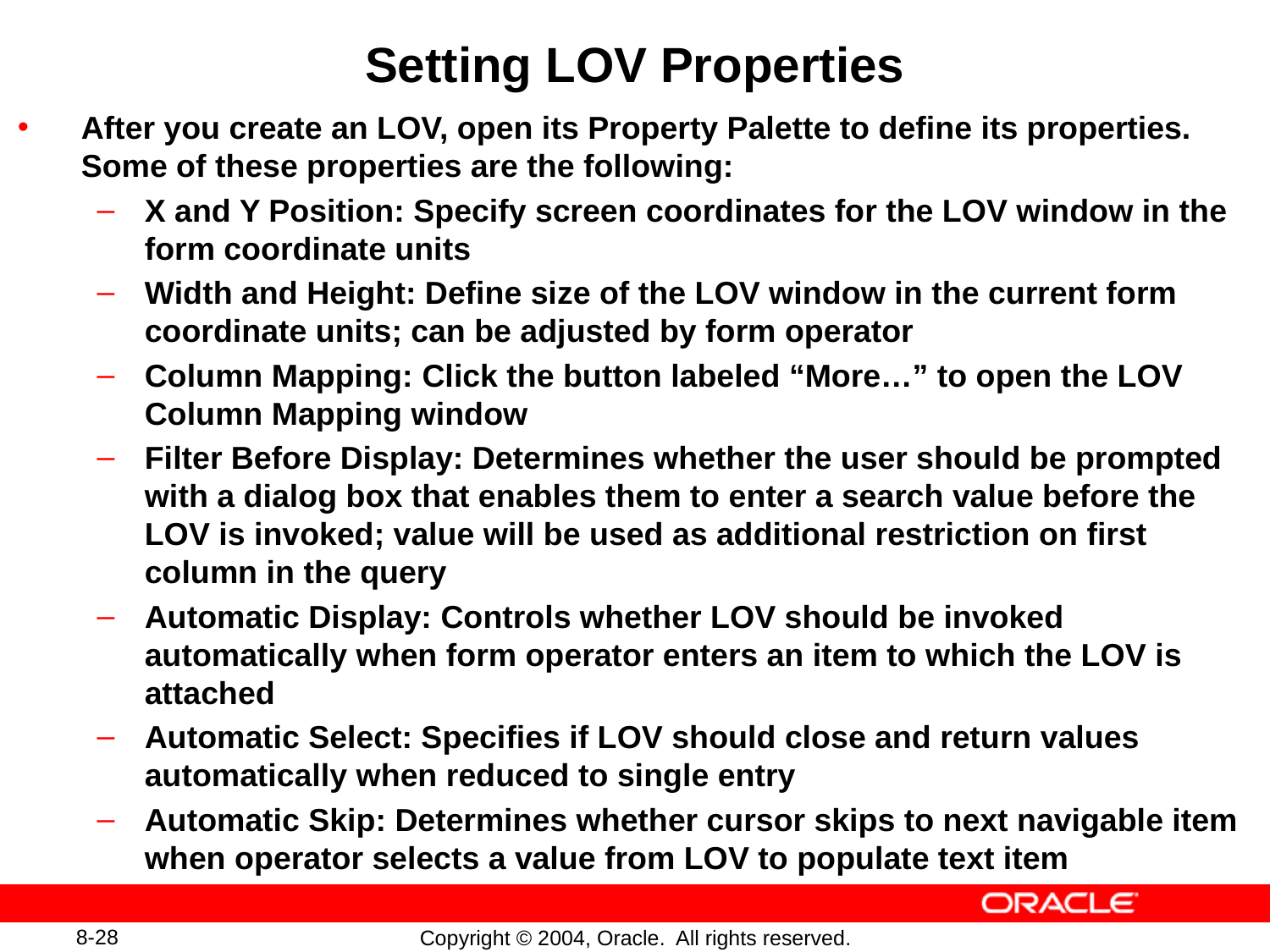

# Setting LOV Properties
After you create an LOV, open its Property Palette to define its properties. Some of these properties are the following:
X and Y Position: Specify screen coordinates for the LOV window in the form coordinate units
Width and Height: Define size of the LOV window in the current form coordinate units; can be adjusted by form operator
Column Mapping: Click the button labeled “More…” to open the LOV Column Mapping window
Filter Before Display: Determines whether the user should be prompted with a dialog box that enables them to enter a search value before the LOV is invoked; value will be used as additional restriction on first column in the query
Automatic Display: Controls whether LOV should be invoked automatically when form operator enters an item to which the LOV is attached
Automatic Select: Specifies if LOV should close and return values automatically when reduced to single entry
Automatic Skip: Determines whether cursor skips to next navigable item when operator selects a value from LOV to populate text item